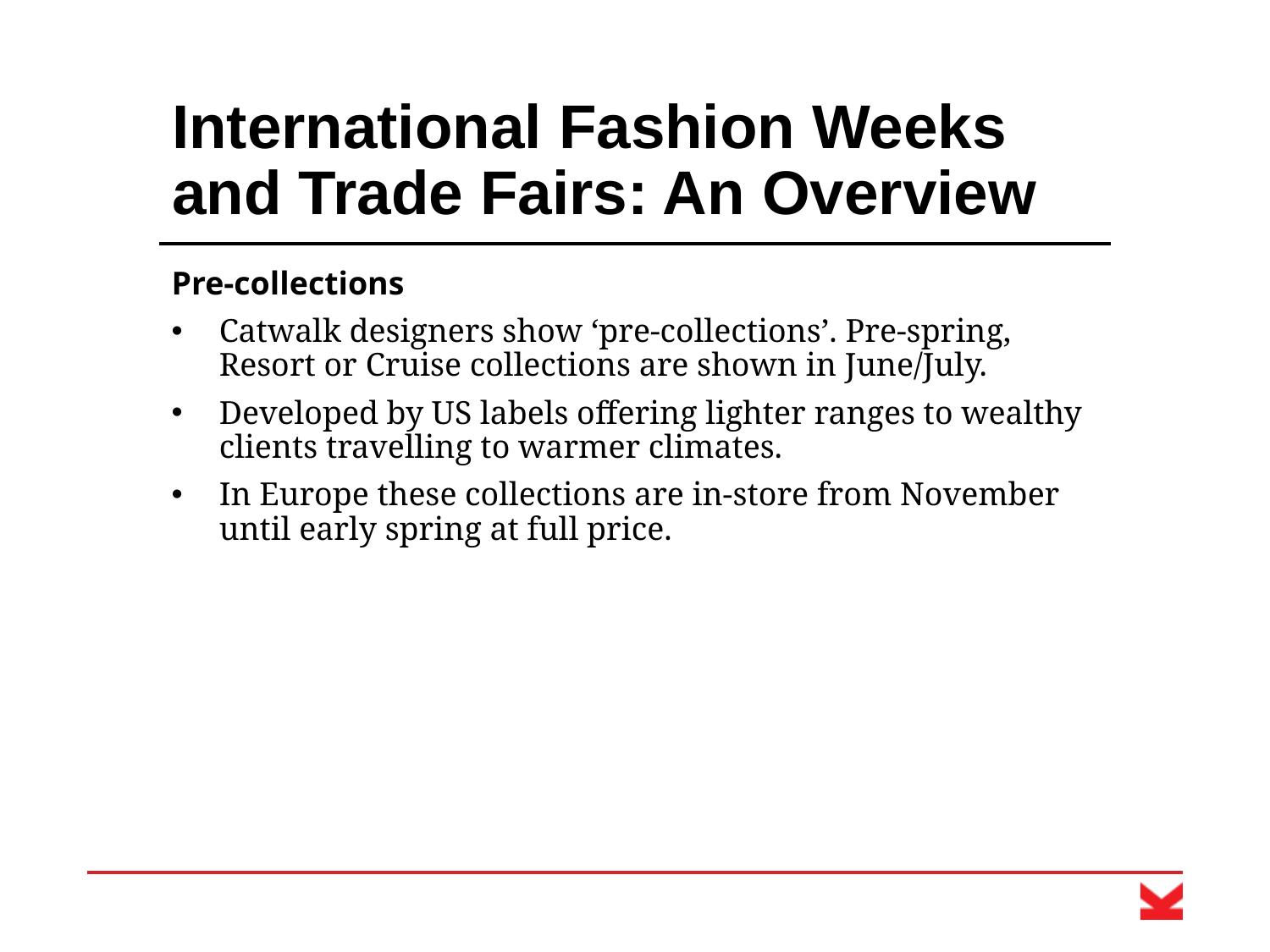

# International Fashion Weeks and Trade Fairs: An Overview
Pre-collections
Catwalk designers show ‘pre-collections’. Pre-spring, Resort or Cruise collections are shown in June/July.
Developed by US labels offering lighter ranges to wealthy clients travelling to warmer climates.
In Europe these collections are in-store from November until early spring at full price.